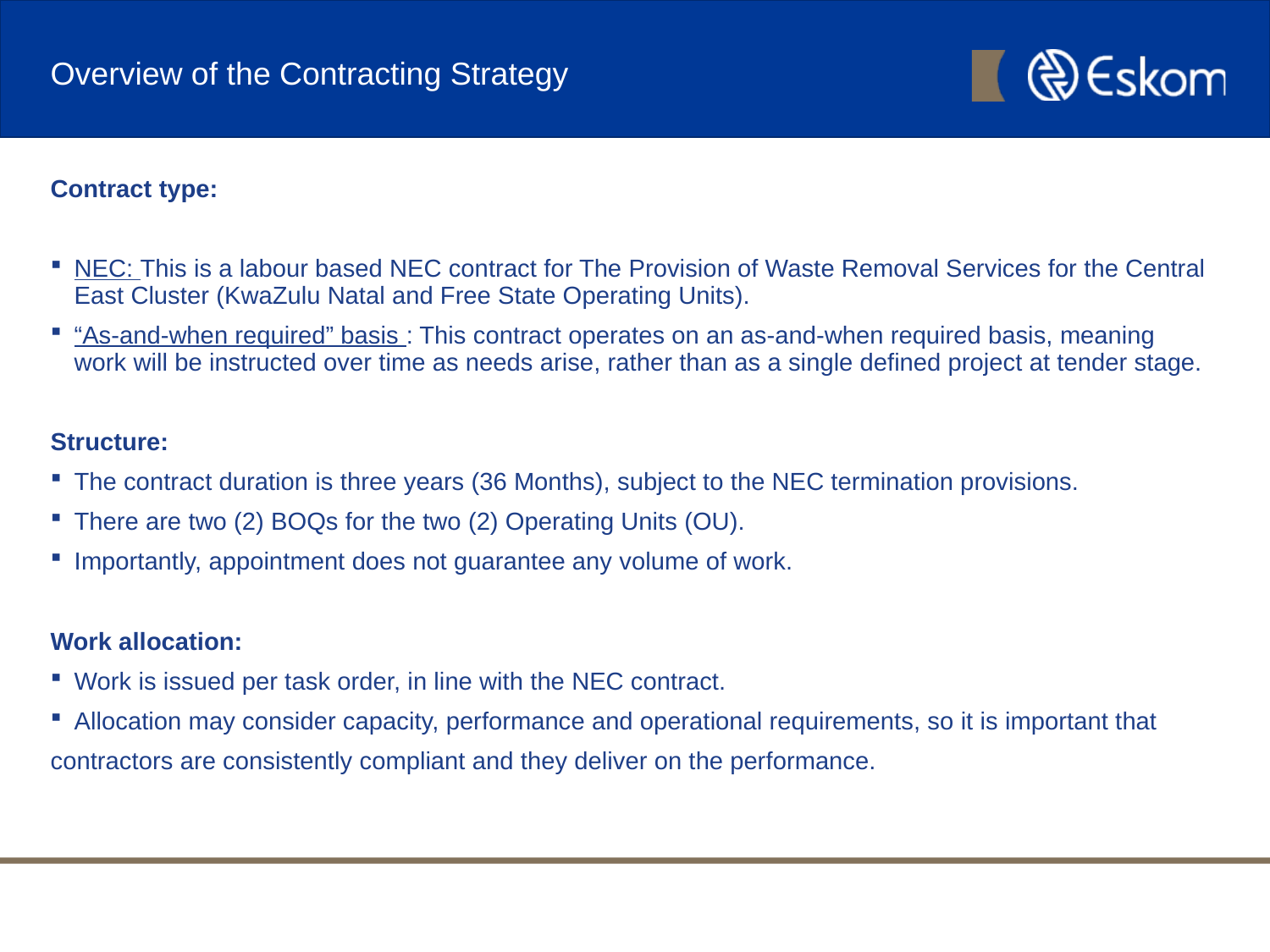

# Overview of the Contracting Strategy
Contract type:

NEC: This is a labour based NEC contract for The Provision of Waste Removal Services for the Central East Cluster (KwaZulu Natal and Free State Operating Units).
“As-and-when required” basis : This contract operates on an as-and-when required basis, meaning work will be instructed over time as needs arise, rather than as a single defined project at tender stage.

Structure:
The contract duration is three years (36 Months), subject to the NEC termination provisions.
There are two (2) BOQs for the two (2) Operating Units (OU).
Importantly, appointment does not guarantee any volume of work.

Work allocation:
Work is issued per task order, in line with the NEC contract.
Allocation may consider capacity, performance and operational requirements, so it is important that
contractors are consistently compliant and they deliver on the performance.